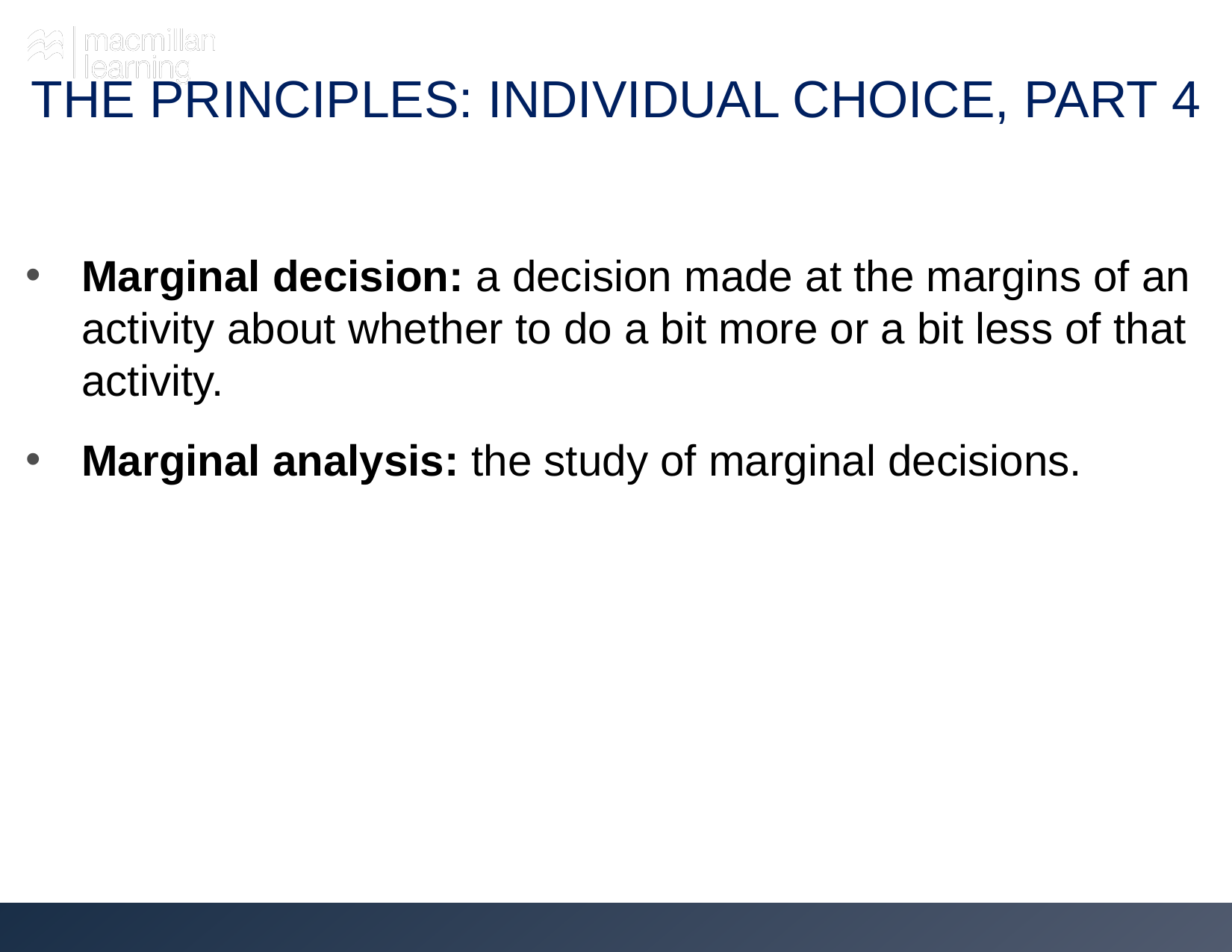

# THE PRINCIPLES: INDIVIDUAL CHOICE, PART 4
Marginal decision: a decision made at the margins of an activity about whether to do a bit more or a bit less of that activity.
Marginal analysis: the study of marginal decisions.